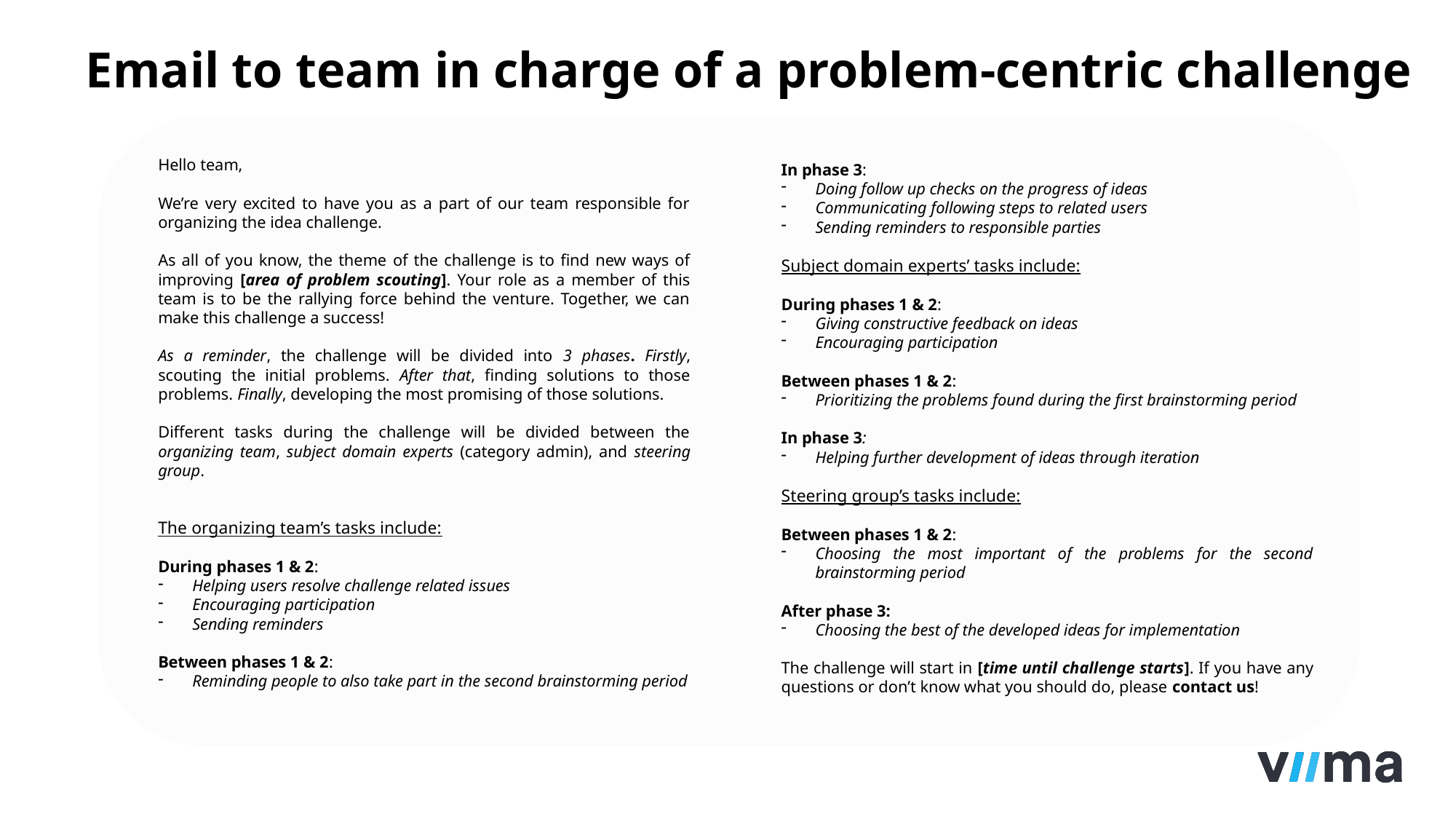

# Email to team in charge of a problem-centric challenge

Hello team,

We’re very excited to have you as a part of our team responsible for organizing the idea challenge.

As all of you know, the theme of the challenge is to find new ways of improving [area of problem scouting]. Your role as a member of this team is to be the rallying force behind the venture. Together, we can make this challenge a success!

As a reminder, the challenge will be divided into 3 phases. Firstly, scouting the initial problems. After that, finding solutions to those problems. Finally, developing the most promising of those solutions.

Different tasks during the challenge will be divided between the organizing team, subject domain experts (category admin), and steering group.

The organizing team’s tasks include:

During phases 1 & 2:
Helping users resolve challenge related issues
Encouraging participation
Sending reminders

Between phases 1 & 2:
Reminding people to also take part in the second brainstorming period
In phase 3:
Doing follow up checks on the progress of ideas
Communicating following steps to related users
Sending reminders to responsible parties

Subject domain experts’ tasks include:

During phases 1 & 2:
Giving constructive feedback on ideas
Encouraging participation

Between phases 1 & 2:
Prioritizing the problems found during the first brainstorming period

In phase 3:
Helping further development of ideas through iteration

Steering group’s tasks include:

Between phases 1 & 2:
Choosing the most important of the problems for the second brainstorming period

After phase 3:
Choosing the best of the developed ideas for implementation

The challenge will start in [time until challenge starts]. If you have any questions or don’t know what you should do, please contact us!